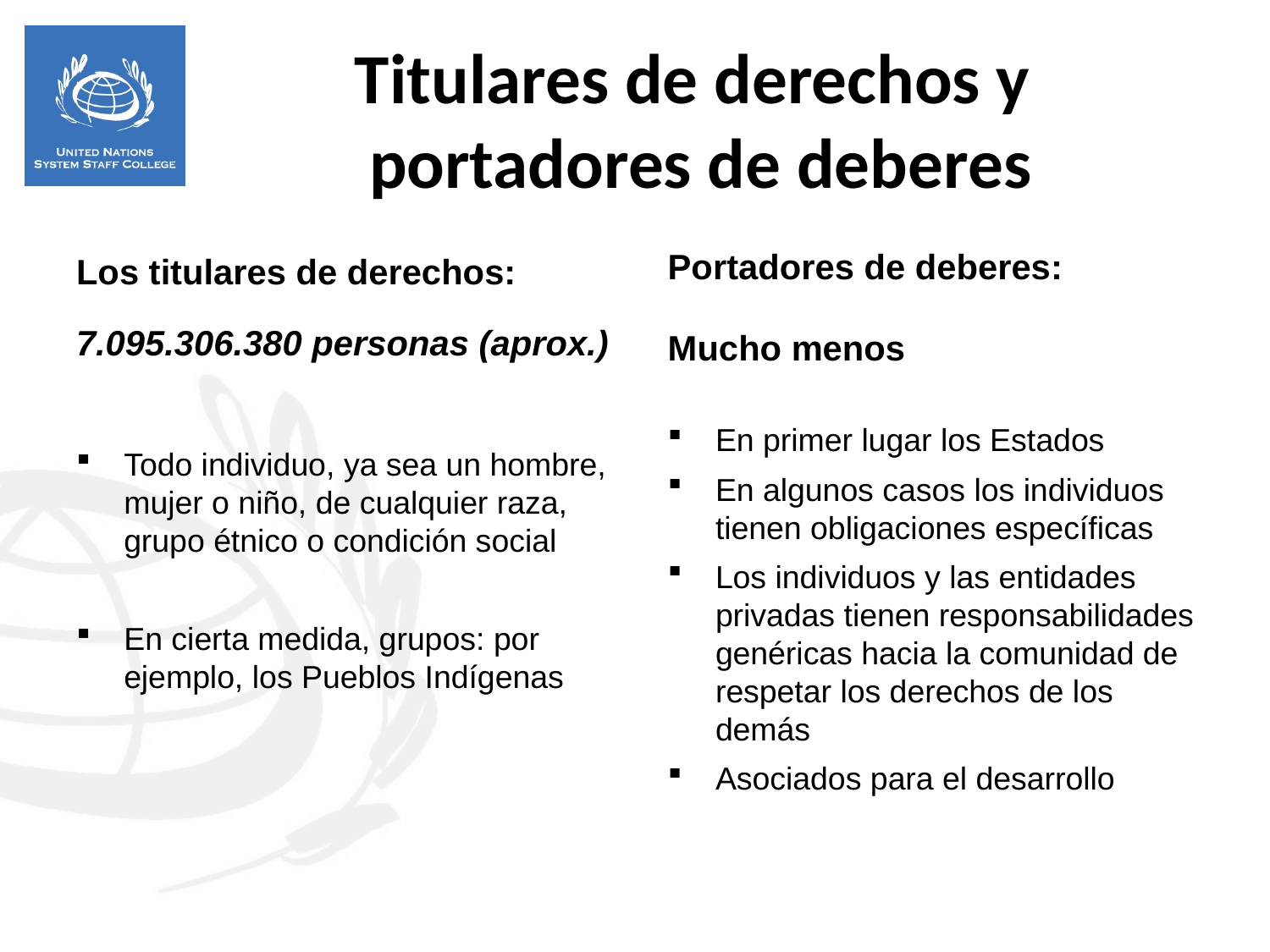

Titulares de derechos y
portadores de deberes
Los titulares de derechos:
7.095.306.380 personas (aprox.)

Todo individuo, ya sea un hombre, mujer o niño, de cualquier raza, grupo étnico o condición social

En cierta medida, grupos: por ejemplo, los Pueblos Indígenas
Portadores de deberes:

Mucho menos

En primer lugar los Estados
En algunos casos los individuos tienen obligaciones específicas
Los individuos y las entidades privadas tienen responsabilidades genéricas hacia la comunidad de respetar los derechos de los demás
Asociados para el desarrollo